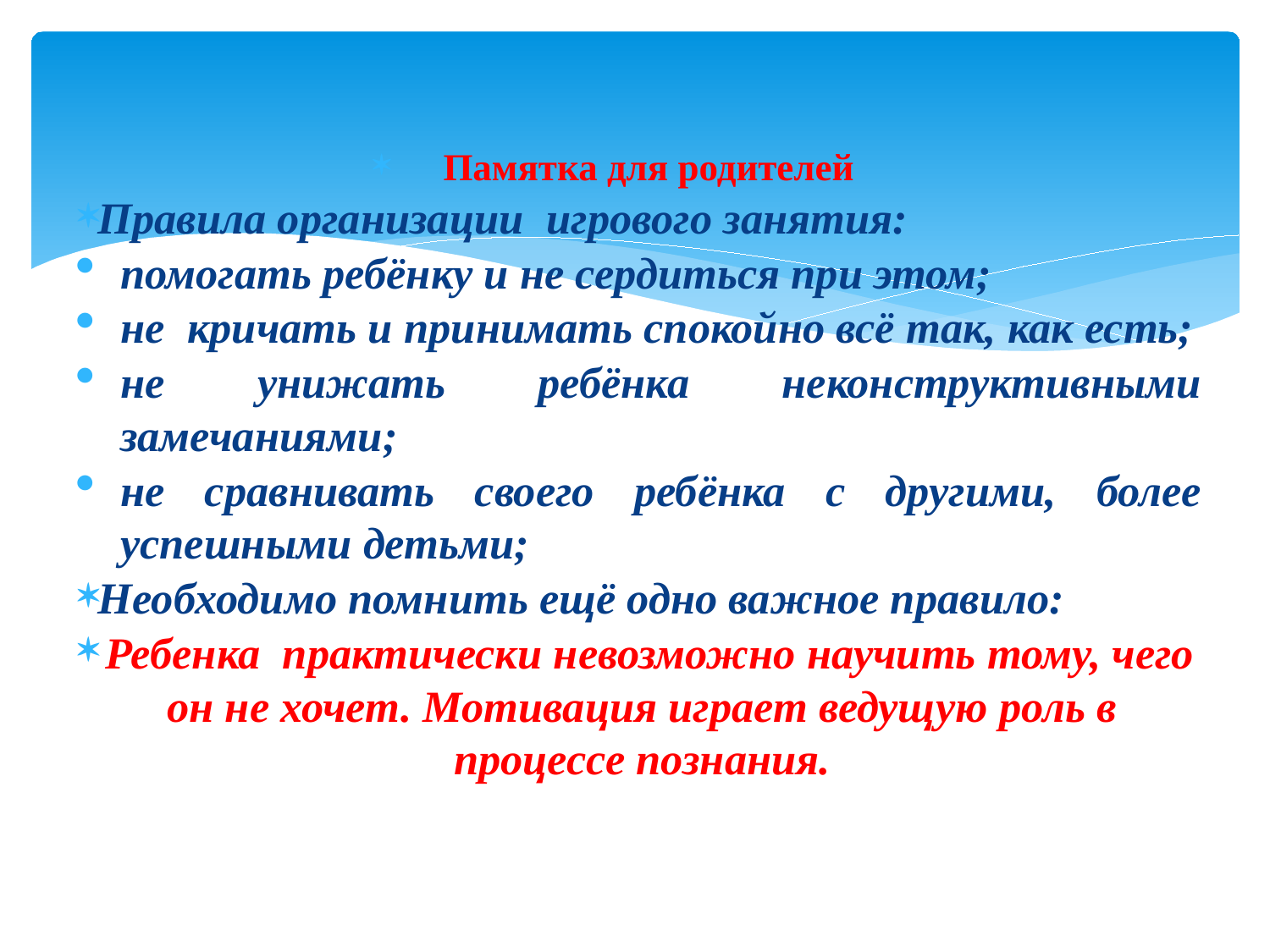

Памятка для родителей
Правила организации  игрового занятия:
помогать ребёнку и не сердиться при этом;
не  кричать и принимать спокойно всё так, как есть;
не унижать ребёнка неконструктивными замечаниями;
не сравнивать своего ребёнка с другими, более успешными детьми;
Необходимо помнить ещё одно важное правило:
Ребенка  практически невозможно научить тому, чего он не хочет. Мотивация играет ведущую роль в процессе познания.